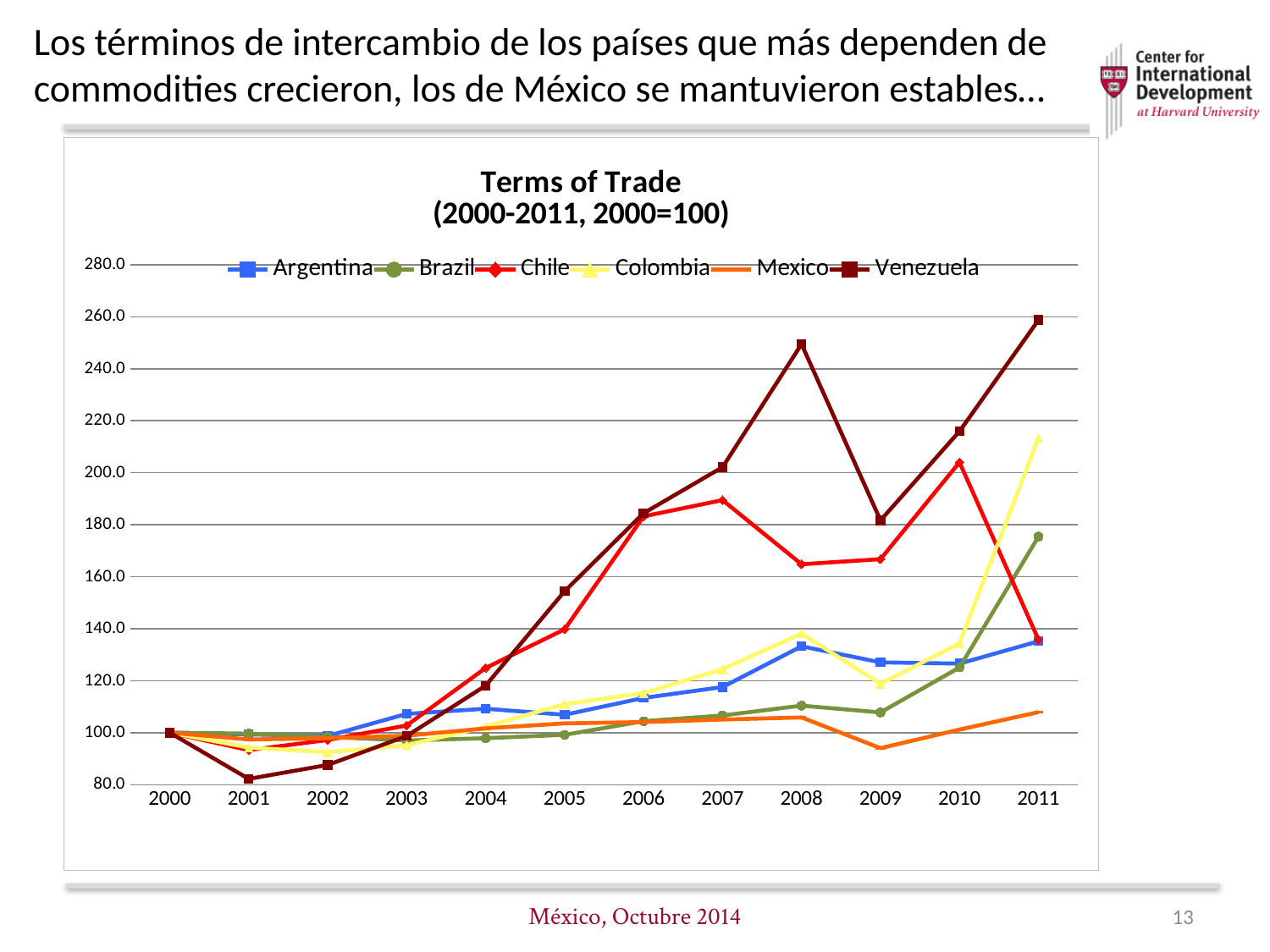

# Los términos de intercambio de los países que más dependen de commodities crecieron, los de México se mantuvieron estables…

[unsupported chart]

México, Octubre 2014
13